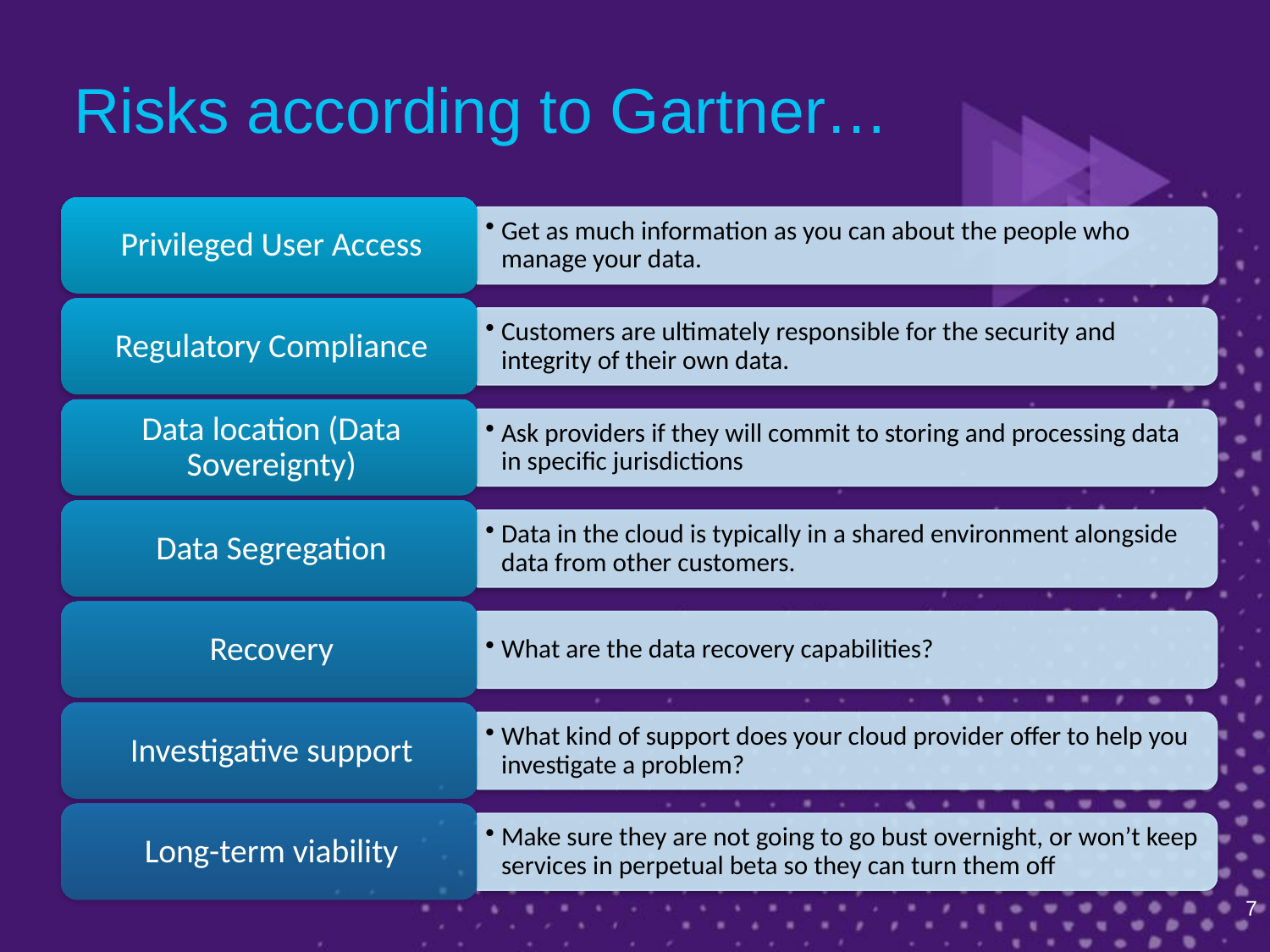

# Risks according to Gartner…
Get as much information as you can about the people who manage your data.
Privileged User Access
Customers are ultimately responsible for the security and integrity of their own data.
Regulatory Compliance
Ask providers if they will commit to storing and processing data in specific jurisdictions
Data location (Data Sovereignty)
Data in the cloud is typically in a shared environment alongside data from other customers.
Data Segregation
What are the data recovery capabilities?
Recovery
What kind of support does your cloud provider offer to help you investigate a problem?
Investigative support
Make sure they are not going to go bust overnight, or won’t keep services in perpetual beta so they can turn them off
Long-term viability
7